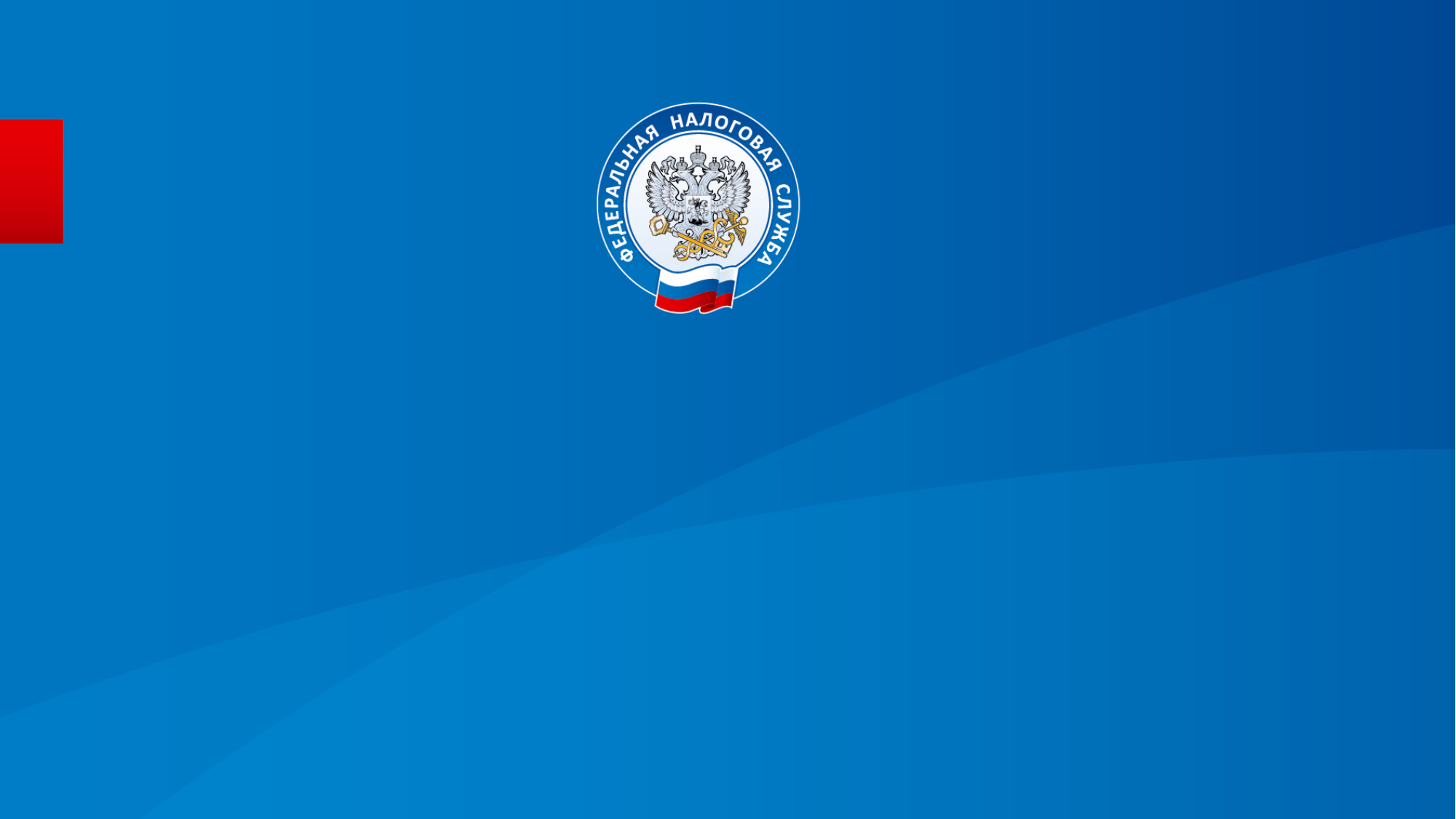

# БЛАГОДАРЮ  ЗА  ВНИМАНИЕ

30 января 2015 года